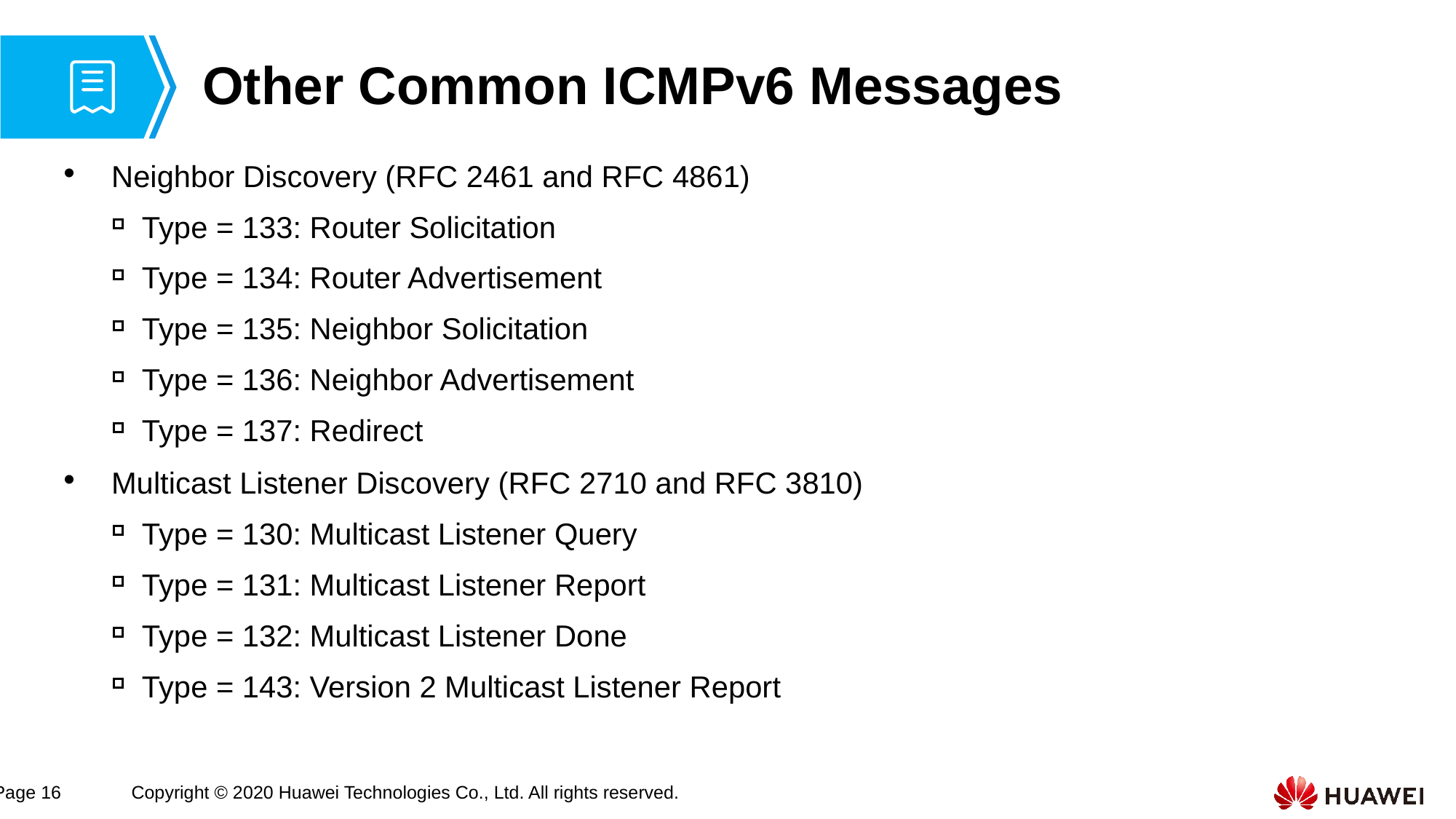

# Other Common ICMPv6 Messages
Neighbor Discovery (RFC 2461 and RFC 4861)
Type = 133: Router Solicitation
Type = 134: Router Advertisement
Type = 135: Neighbor Solicitation
Type = 136: Neighbor Advertisement
Type = 137: Redirect
Multicast Listener Discovery (RFC 2710 and RFC 3810)
Type = 130: Multicast Listener Query
Type = 131: Multicast Listener Report
Type = 132: Multicast Listener Done
Type = 143: Version 2 Multicast Listener Report